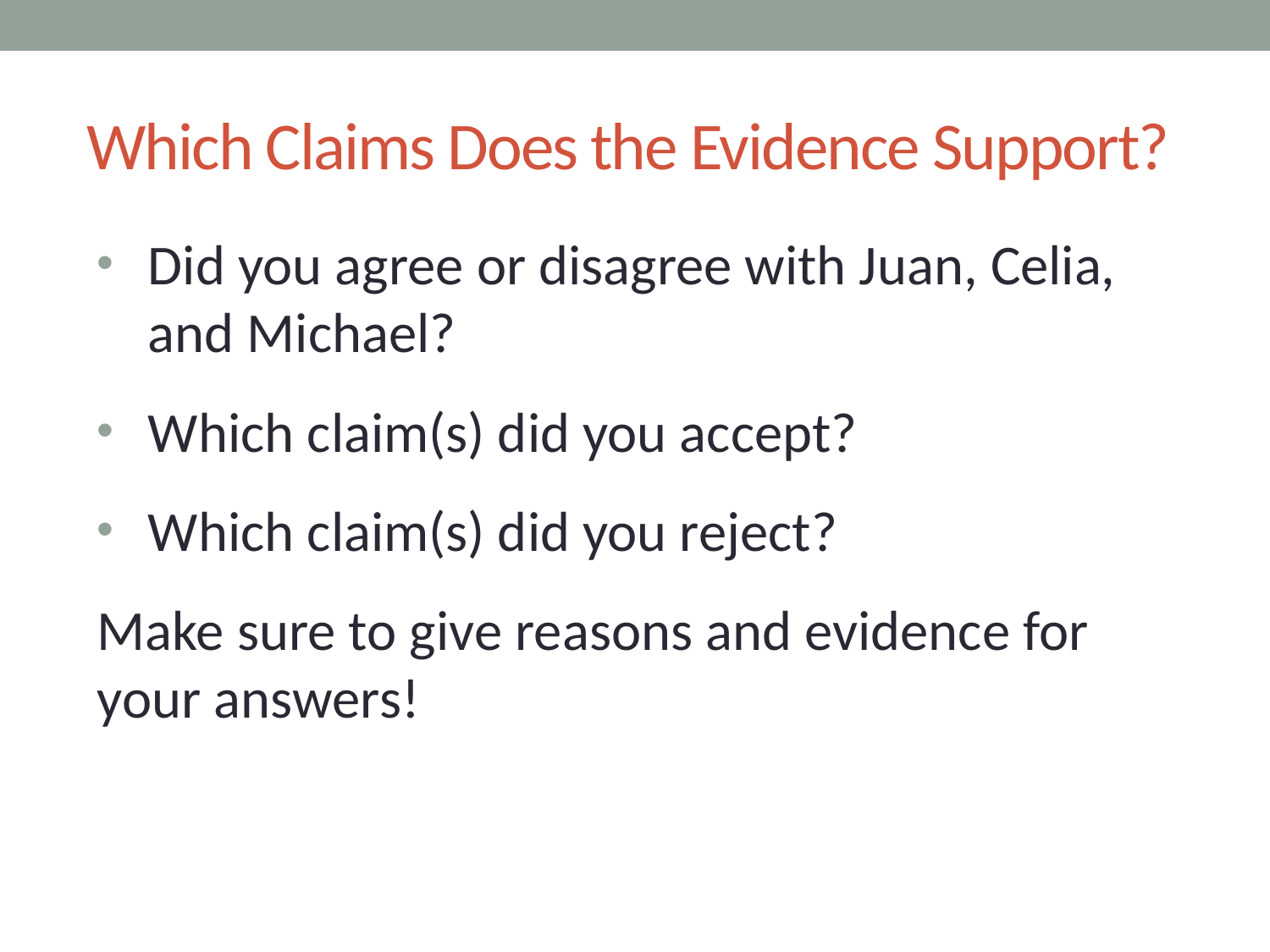

# Which Claims Does the Evidence Support?
Did you agree or disagree with Juan, Celia, and Michael?
Which claim(s) did you accept?
Which claim(s) did you reject?
Make sure to give reasons and evidence for your answers!